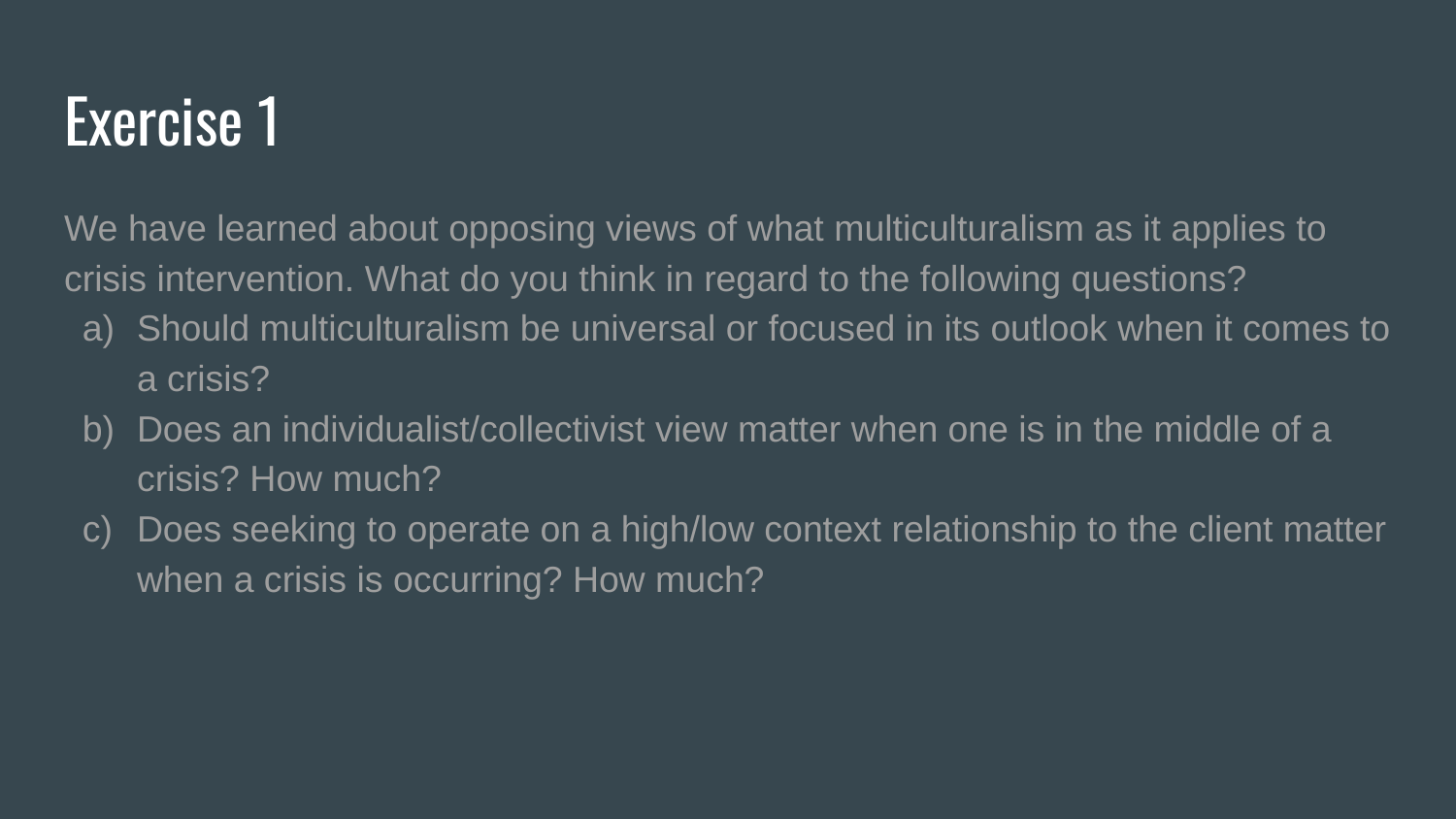

# Exercise 1
We have learned about opposing views of what multiculturalism as it applies to crisis intervention. What do you think in regard to the following questions?
Should multiculturalism be universal or focused in its outlook when it comes to a crisis?
Does an individualist/collectivist view matter when one is in the middle of a crisis? How much?
Does seeking to operate on a high/low context relationship to the client matter when a crisis is occurring? How much?